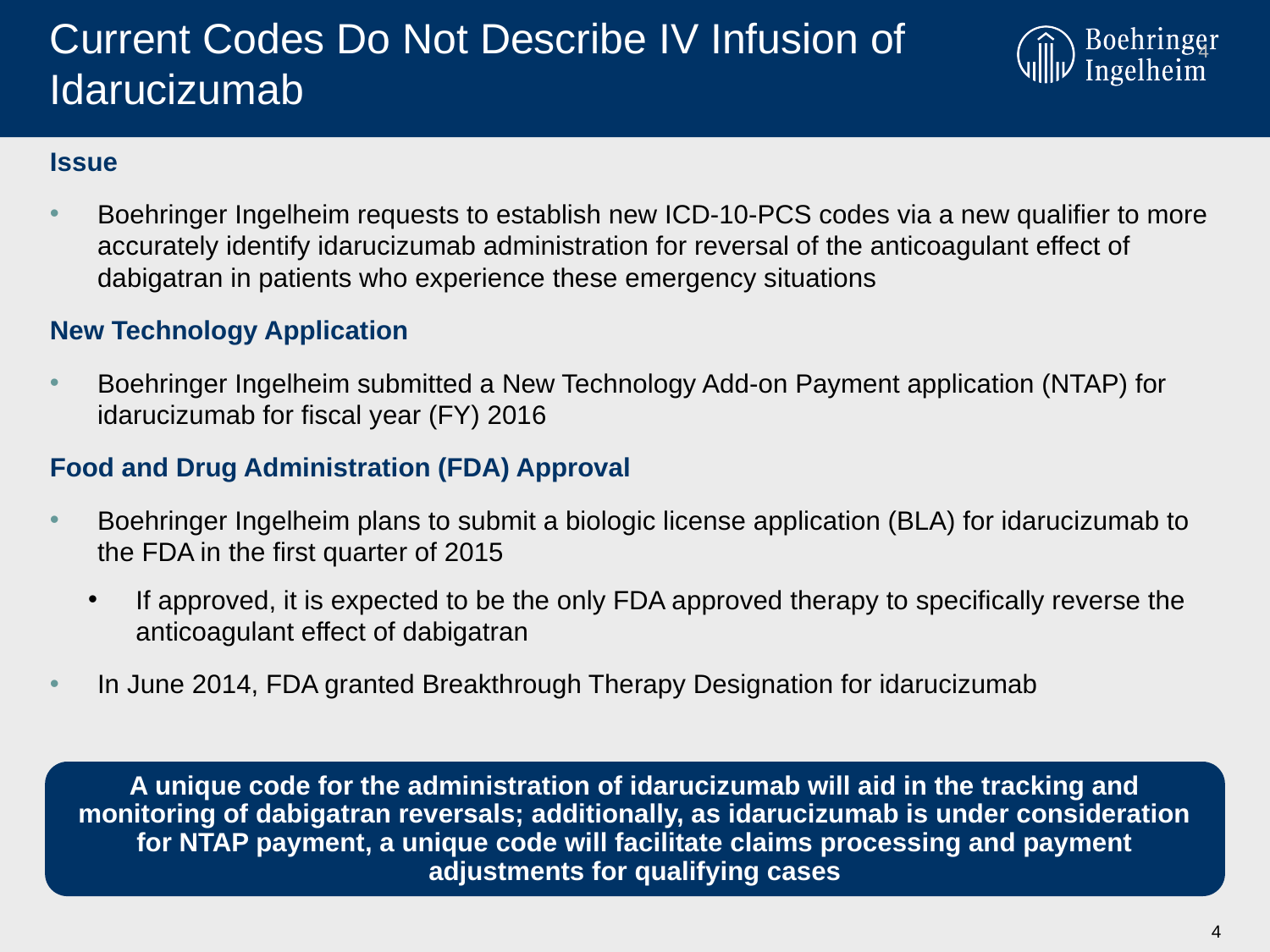

# Current Codes Do Not Describe IV Infusion of Idarucizumab
4
Issue
Boehringer Ingelheim requests to establish new ICD-10-PCS codes via a new qualifier to more accurately identify idarucizumab administration for reversal of the anticoagulant effect of dabigatran in patients who experience these emergency situations
New Technology Application
Boehringer Ingelheim submitted a New Technology Add-on Payment application (NTAP) for idarucizumab for fiscal year (FY) 2016
Food and Drug Administration (FDA) Approval
Boehringer Ingelheim plans to submit a biologic license application (BLA) for idarucizumab to the FDA in the first quarter of 2015
If approved, it is expected to be the only FDA approved therapy to specifically reverse the anticoagulant effect of dabigatran
In June 2014, FDA granted Breakthrough Therapy Designation for idarucizumab
A unique code for the administration of idarucizumab will aid in the tracking and monitoring of dabigatran reversals; additionally, as idarucizumab is under consideration for NTAP payment, a unique code will facilitate claims processing and payment adjustments for qualifying cases
4